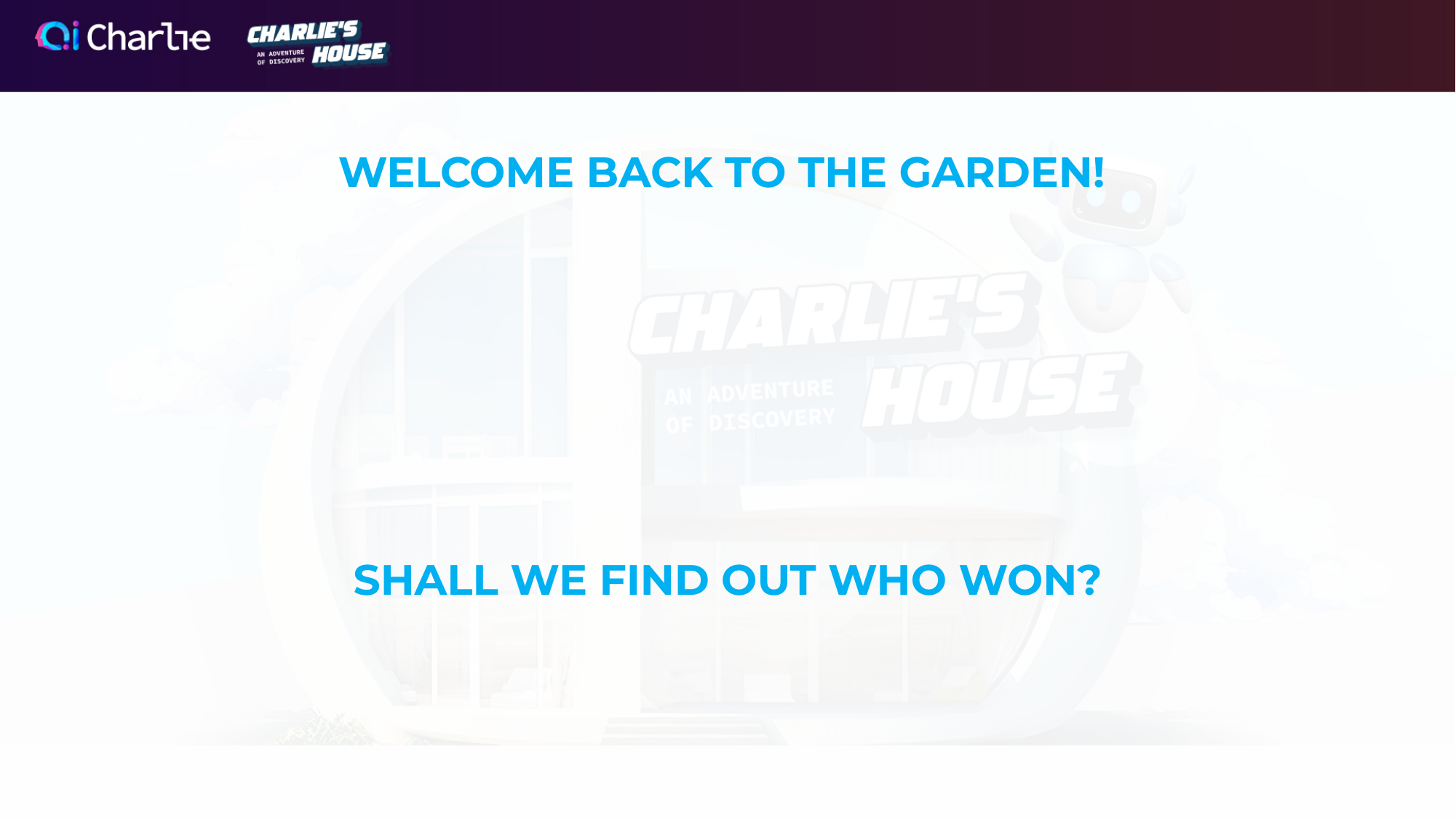

WELCOME BACK TO THE GARDEN!

SHALL WE FIND OUT WHO WON?